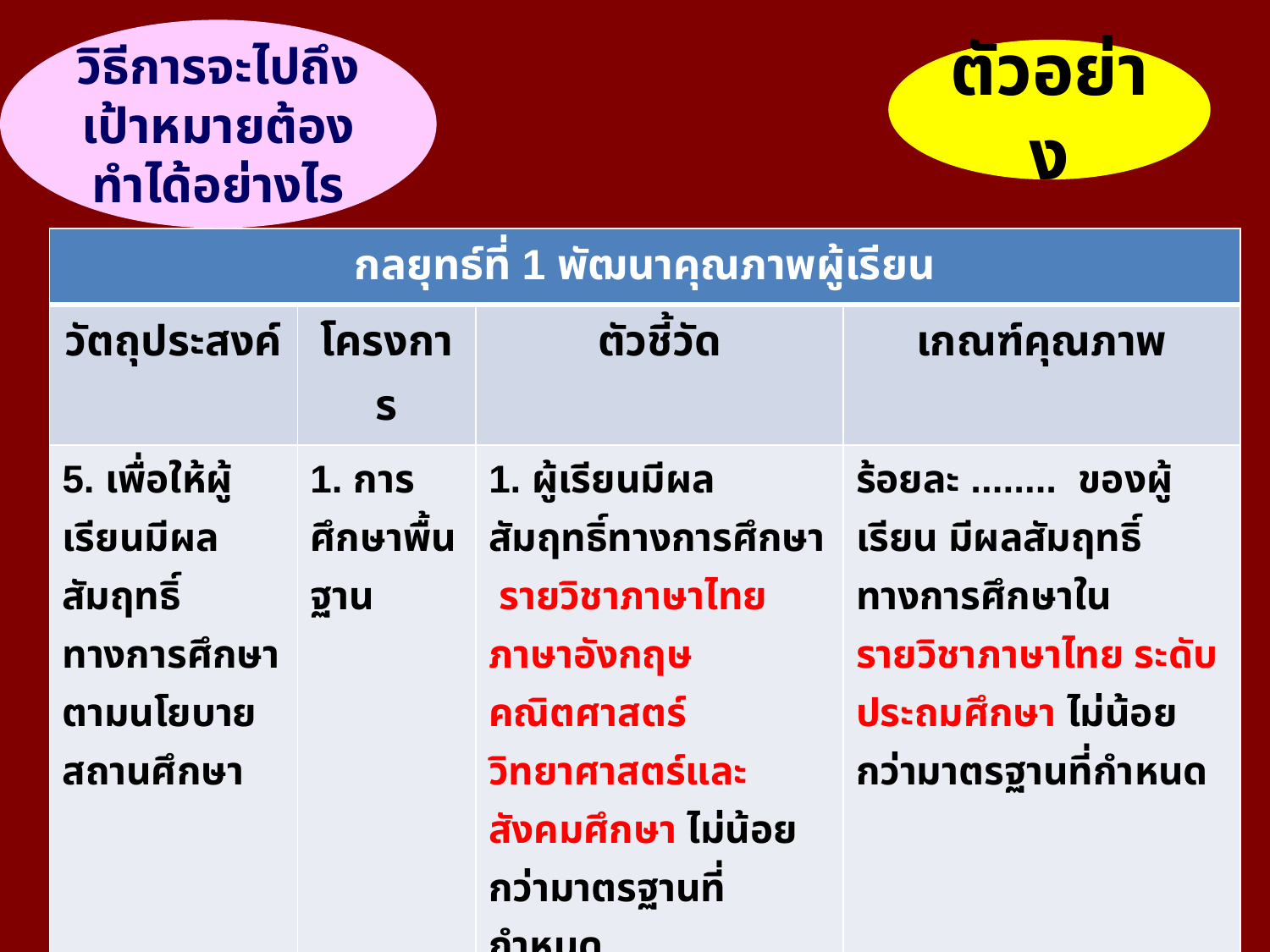

วิธีการจะไปถึงเป้าหมายต้องทำได้อย่างไร
ตัวอย่าง
| กลยุทธ์ที่ 1 พัฒนาคุณภาพผู้เรียน |  |  |  |
| --- | --- | --- | --- |
| วัตถุประสงค์ | โครงการ | ตัวชี้วัด | เกณฑ์คุณภาพ |
| 5. เพื่อให้ผู้เรียนมีผลสัมฤทธิ์ทางการศึกษาตามนโยบายสถานศึกษา | 1. การศึกษาพื้นฐาน | 1. ผู้เรียนมีผลสัมฤทธิ์ทางการศึกษา รายวิชาภาษาไทย ภาษาอังกฤษคณิตศาสตร์ วิทยาศาสตร์และสังคมศึกษา ไม่น้อยกว่ามาตรฐานที่กำหนด | ร้อยละ ........ ของผู้เรียน มีผลสัมฤทธิ์ทางการศึกษาในรายวิชาภาษาไทย ระดับประถมศึกษา ไม่น้อยกว่ามาตรฐานที่กำหนด |
|  | 2. การศึกษาต่อเนื่อง | 1. ผู้เรียนจบการศึกษาตามหลักสูตร 2. ผู้เรียนนำความรู้ไปใช้ในการประกอบอาชีพหรือพัฒนาคุณภาพชีวิตหรือช่วยเหลือสังคม | 1. ร้อยละ ........ ของผู้เรียน จบการศึกษาตามหลักสูตร 2. ร้อยละ..........ของผู้เรียนที่จบการศึกษานำความรู้ไปใช้ในการประกอบอาชีพหรือพัฒนาคุณภาพชีวิตหรือช่วยเหลือสังคม |
|  |  |  |  |